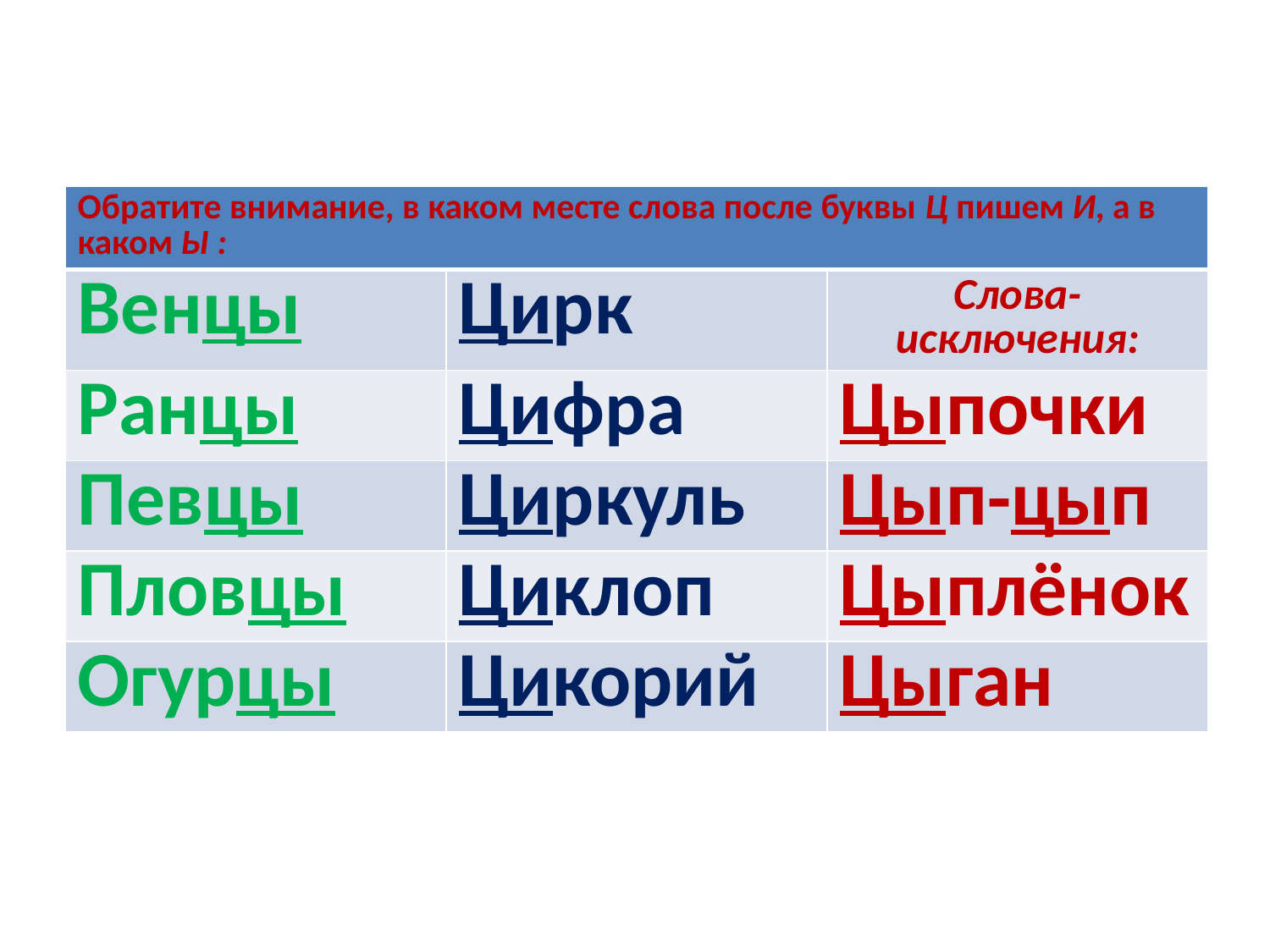

#
| Обратите внимание, в каком месте слова после буквы Ц пишем И, а в каком Ы : |  |  |
| --- | --- | --- |
| Венцы | Цирк | Слова-исключения: |
| Ранцы | Цифра | Цыпочки |
| Певцы | Циркуль | Цып-цып |
| Пловцы | Циклоп | Цыплёнок |
| Огурцы | Цикорий | Цыган |